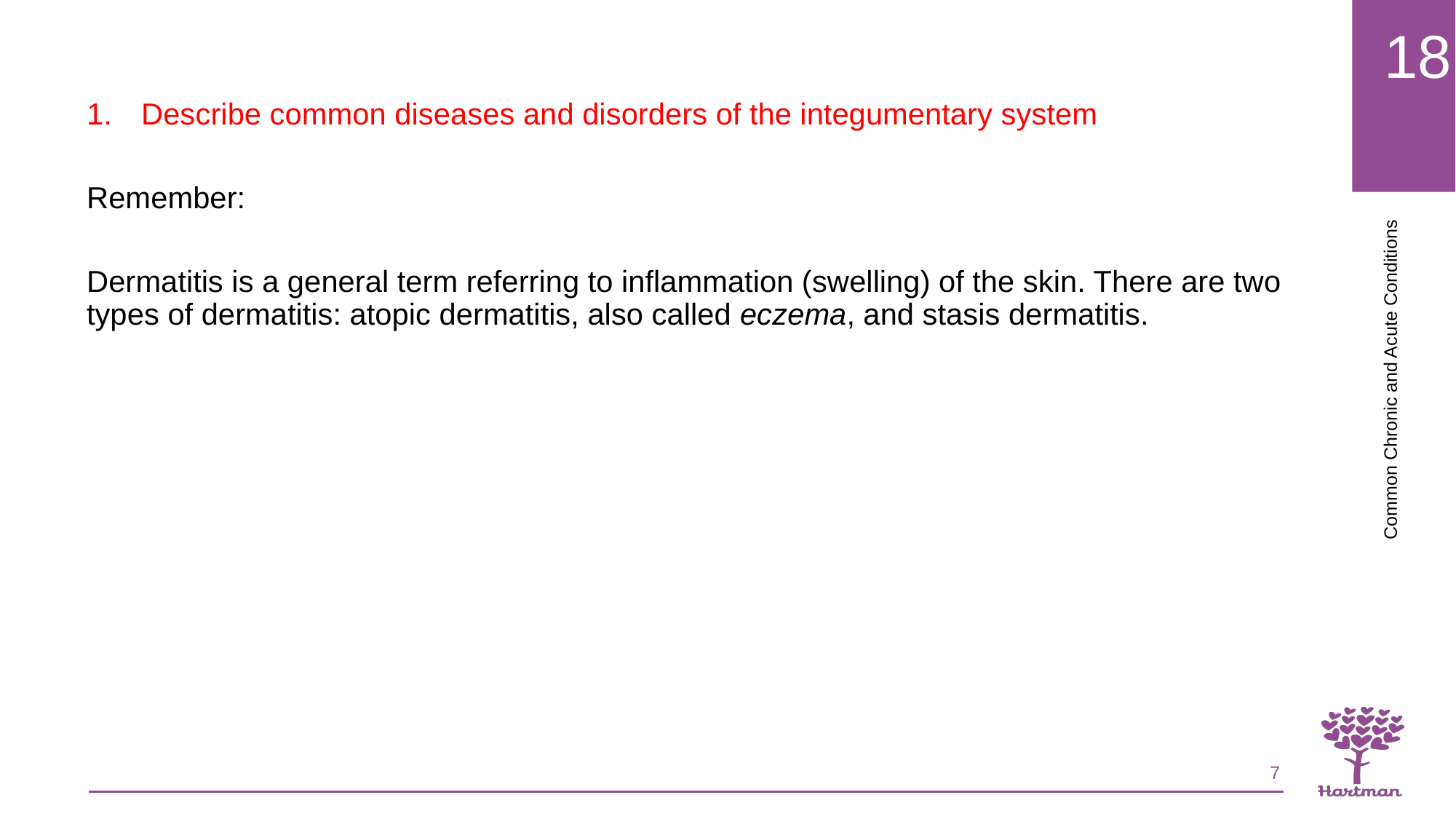

Describe common diseases and disorders of the integumentary system

Remember:

Dermatitis is a general term referring to inflammation (swelling) of the skin. There are two types of dermatitis: atopic dermatitis, also called eczema, and stasis dermatitis.

7